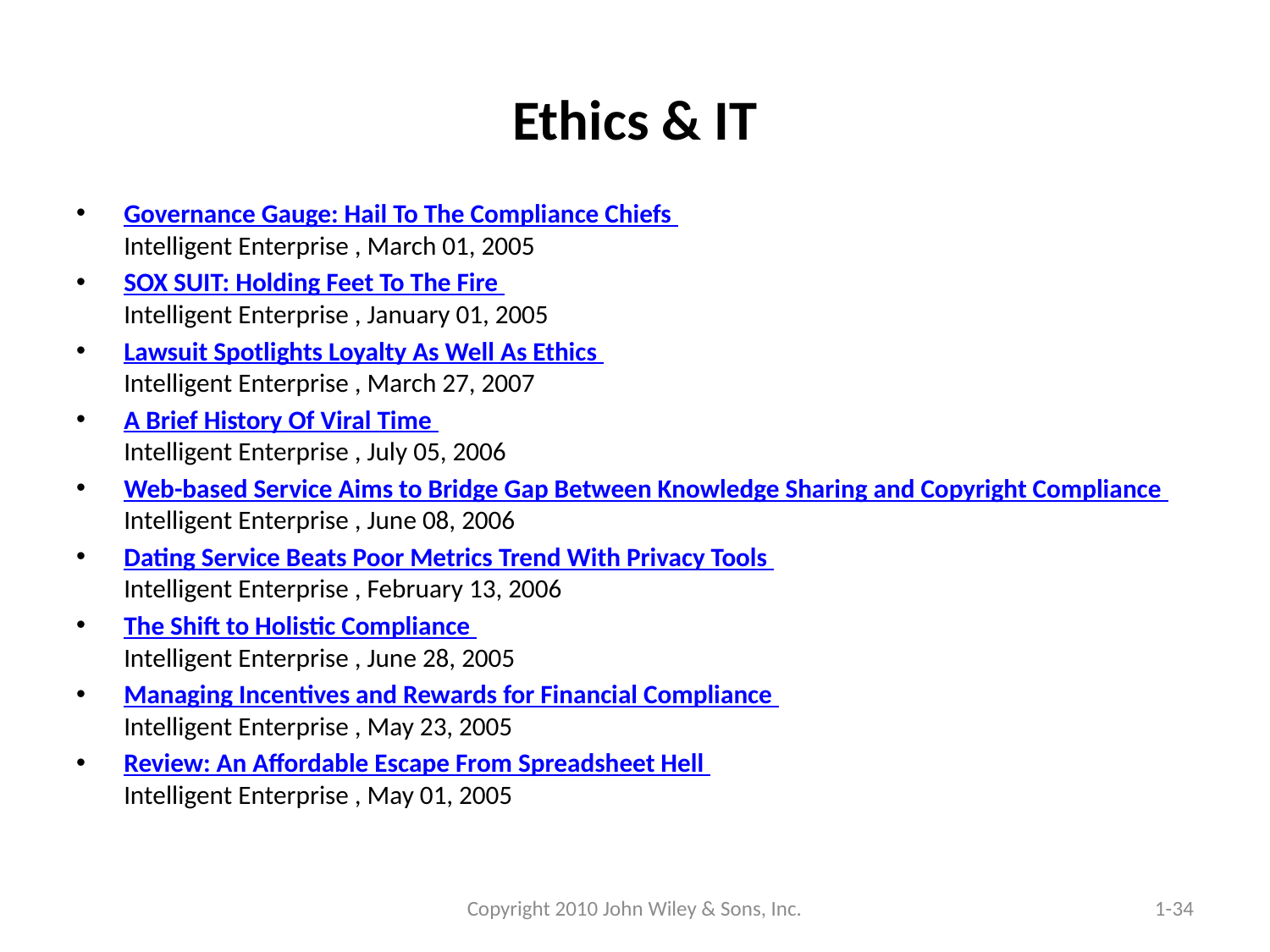

# Ethics & IT
Governance Gauge: Hail To The Compliance Chiefs
Intelligent Enterprise , March 01, 2005
SOX SUIT: Holding Feet To The Fire
Intelligent Enterprise , January 01, 2005
Lawsuit Spotlights Loyalty As Well As Ethics
Intelligent Enterprise , March 27, 2007
A Brief History Of Viral Time
Intelligent Enterprise , July 05, 2006
Web-based Service Aims to Bridge Gap Between Knowledge Sharing and Copyright Compliance
Intelligent Enterprise , June 08, 2006
Dating Service Beats Poor Metrics Trend With Privacy Tools
Intelligent Enterprise , February 13, 2006
The Shift to Holistic Compliance
Intelligent Enterprise , June 28, 2005
Managing Incentives and Rewards for Financial Compliance
Intelligent Enterprise , May 23, 2005
Review: An Affordable Escape From Spreadsheet Hell
Intelligent Enterprise , May 01, 2005

Copyright 2010 John Wiley & Sons, Inc.
1-34